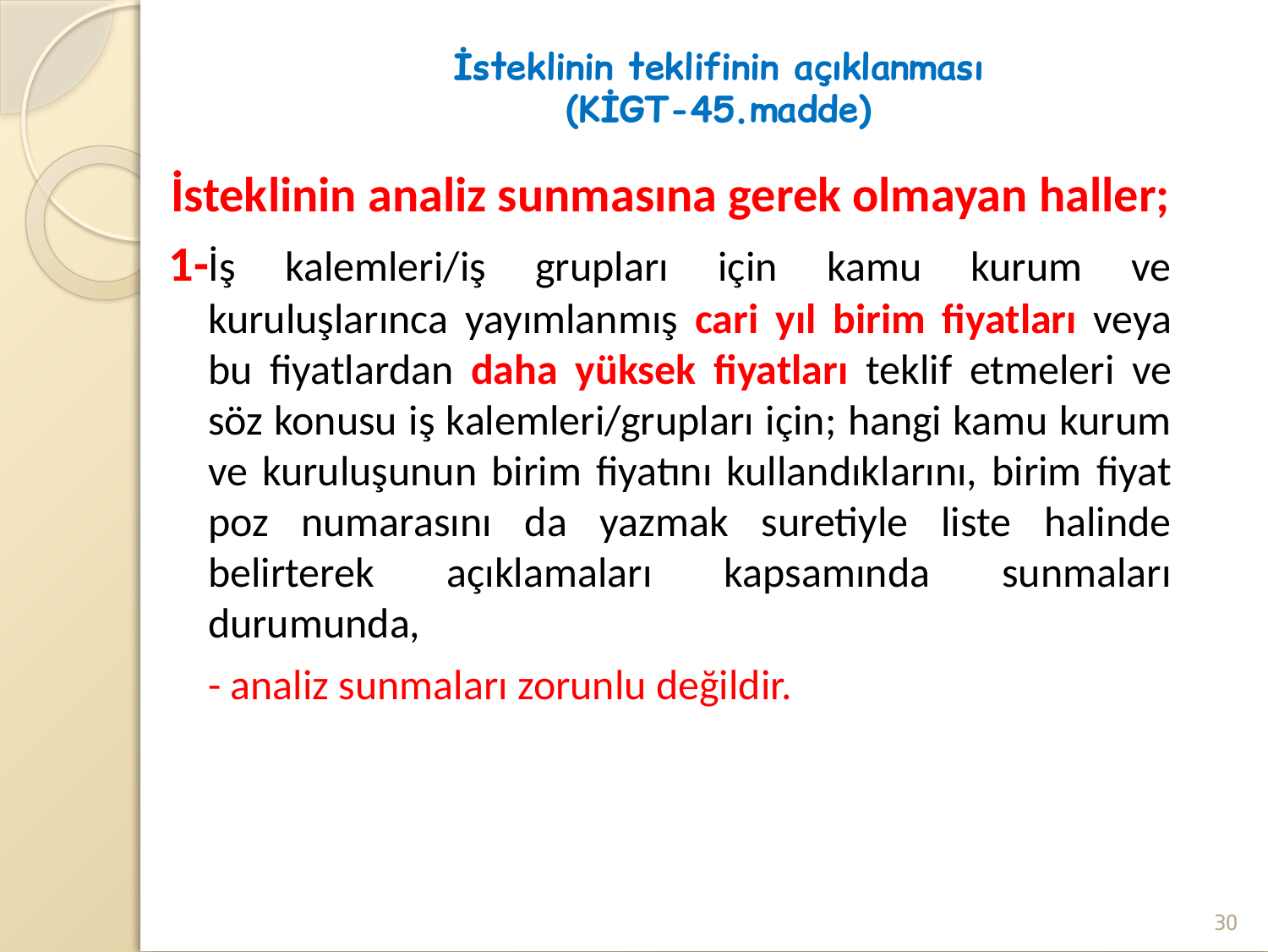

# İsteklinin teklifinin açıklanması (KİGT-45.madde)
İsteklinin analiz sunmasına gerek olmayan haller;
1-İş kalemleri/iş grupları için kamu kurum ve kuruluşlarınca yayımlanmış cari yıl birim fiyatları veya bu fiyatlardan daha yüksek fiyatları teklif etmeleri ve söz konusu iş kalemleri/grupları için; hangi kamu kurum ve kuruluşunun birim fiyatını kullandıklarını, birim fiyat poz numarasını da yazmak suretiyle liste halinde belirterek açıklamaları kapsamında sunmaları durumunda,
	- analiz sunmaları zorunlu değildir.

30